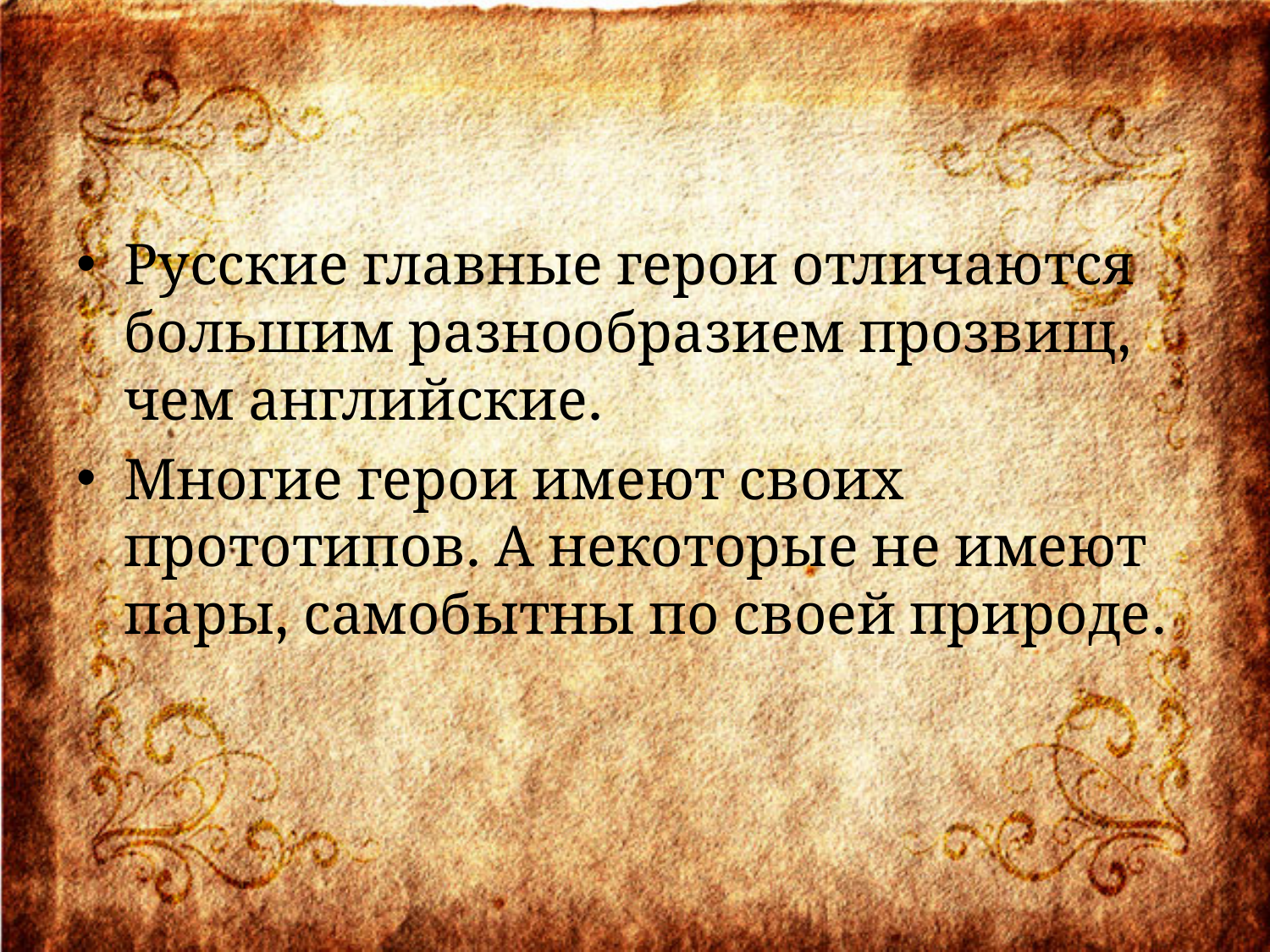

#
Русские главные герои отличаются большим разнообразием прозвищ, чем английские.
Многие герои имеют своих прототипов. А некоторые не имеют пары, самобытны по своей природе.